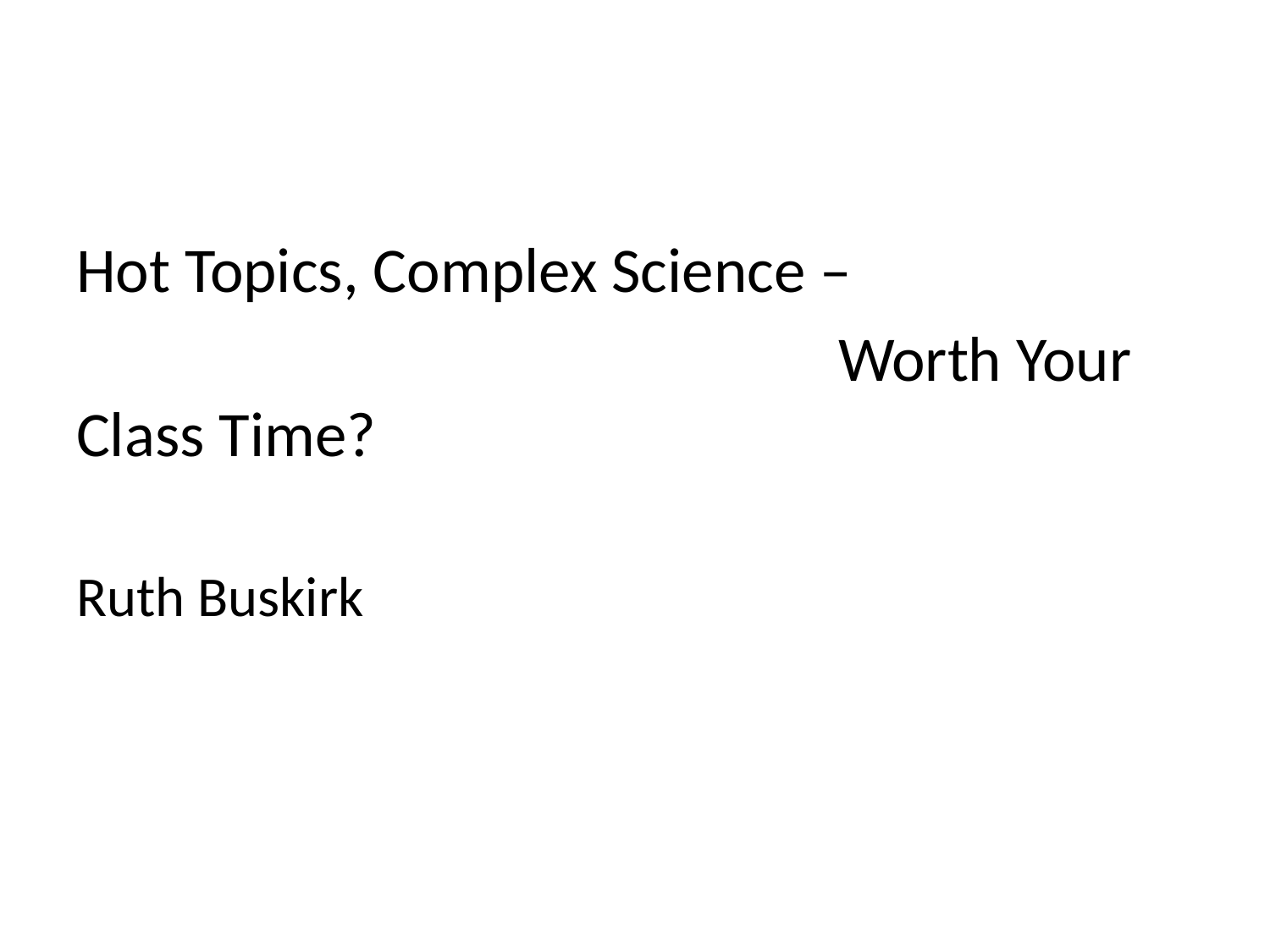

#
Hot Topics, Complex Science –
						Worth Your Class Time?

Ruth Buskirk